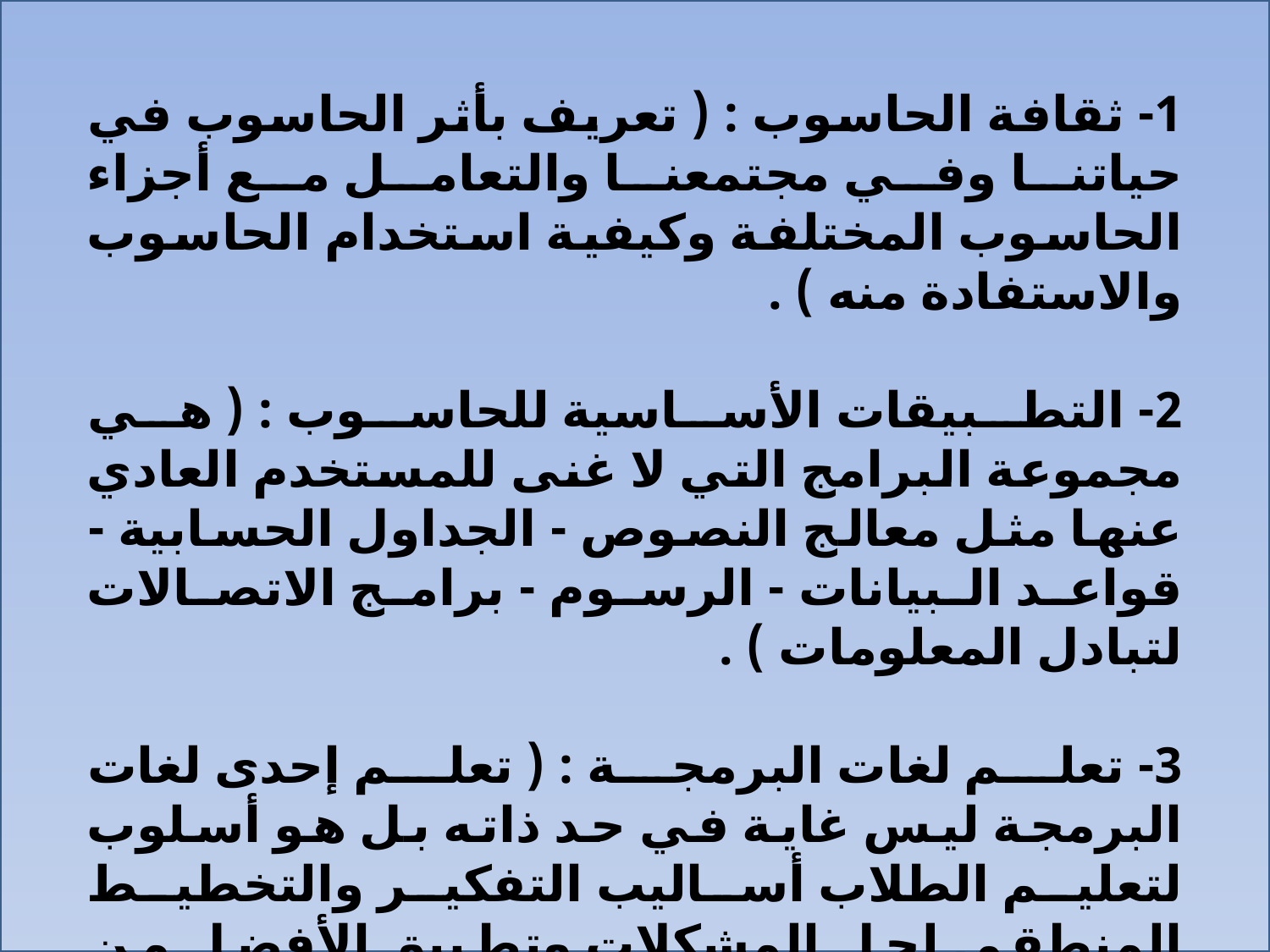

1- ثقافة الحاسوب : ( تعريف بأثر الحاسوب في حياتنا وفي مجتمعنا والتعامل مع أجزاء الحاسوب المختلفة وكيفية استخدام الحاسوب والاستفادة منه ) .

2- التطبيقات الأساسية للحاسوب : ( هي مجموعة البرامج التي لا غنى للمستخدم العادي عنها مثل معالج النصوص - الجداول الحسابية - قواعد البيانات - الرسوم - برامج الاتصالات لتبادل المعلومات ) .

3- تعلم لغات البرمجة : ( تعلم إحدى لغات البرمجة ليس غاية في حد ذاته بل هو أسلوب لتعليم الطلاب أساليب التفكير والتخطيط المنطقي لحل المشكلات وتطبيق الأفضل من الحلول مستندا إلى خبراتهم الدراسية وإلمامهم بالحقائق والنظريات المختلفة ) .